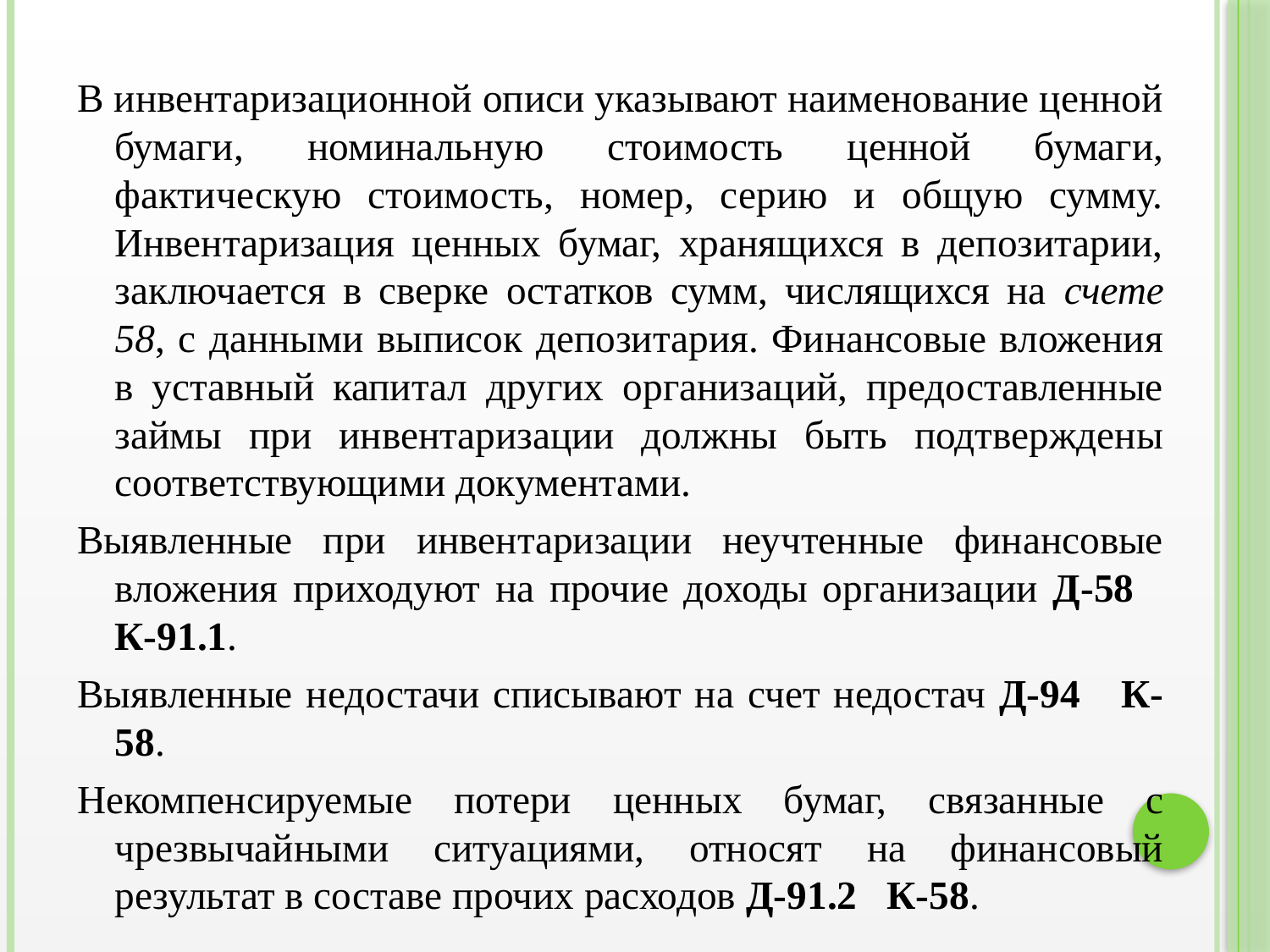

В инвентаризационной описи указывают наименование ценной бумаги, номинальную стоимость ценной бумаги, фактическую стоимость, номер, серию и общую сумму. Инвентаризация ценных бумаг, хранящихся в депозитарии, заключается в сверке остатков сумм, числящихся на счете 58, с данными выписок депозитария. Финансовые вложения в уставный капитал других организаций, предоставленные займы при инвентаризации должны быть подтверждены соответствующими документами.
Выявленные при инвентаризации неучтенные финансовые вложения приходуют на прочие доходы организации Д-58   К-91.1.
Выявленные недостачи списывают на счет недостач Д-94   К-58.
Некомпенсируемые потери ценных бумаг, связанные с чрезвычайными ситуациями, относят на финансовый результат в составе прочих расходов Д-91.2   К-58.